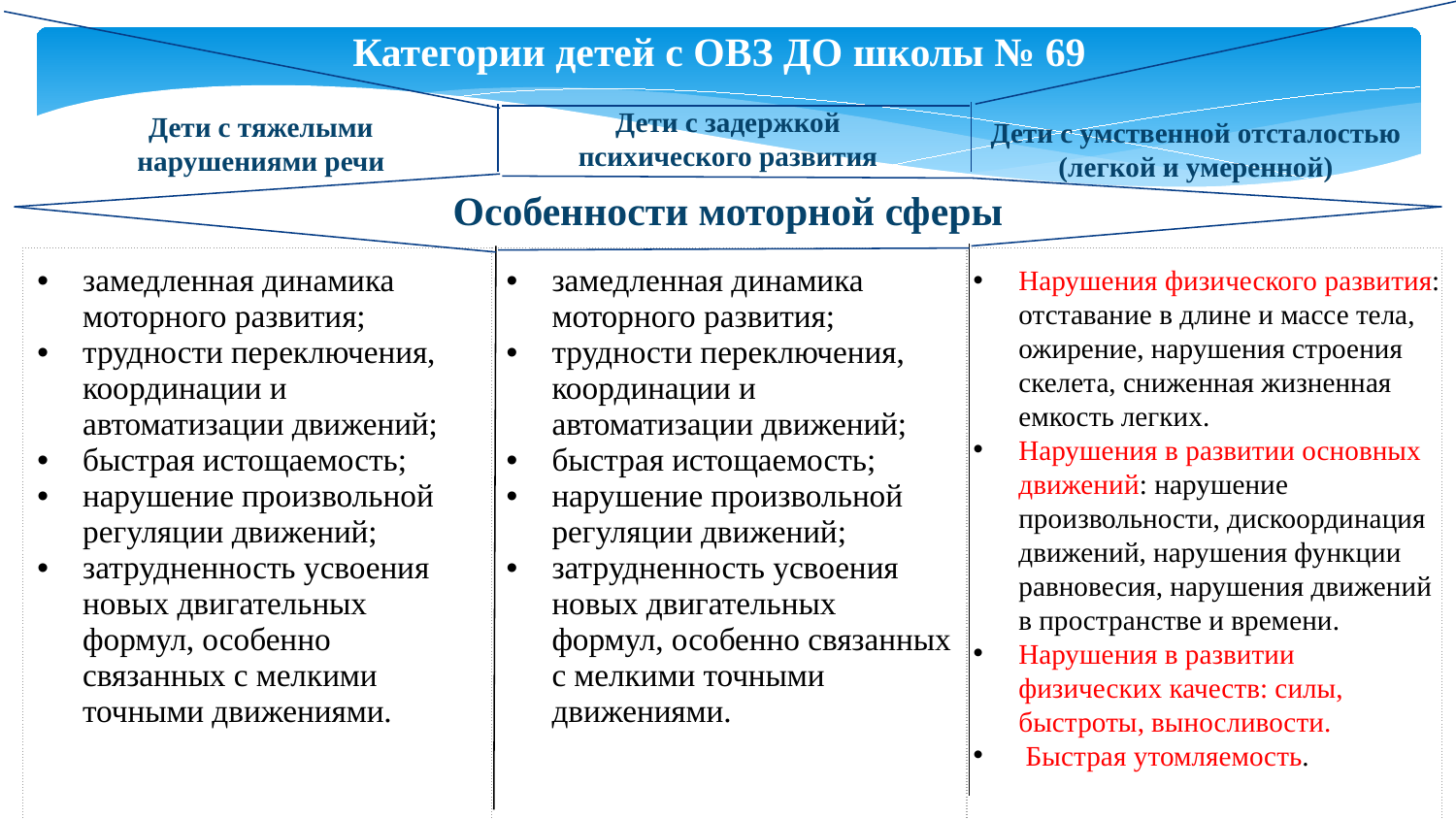

Категории детей с ОВЗ ДО школы № 69
Дети с задержкой психического развития
Дети с тяжелыми нарушениями речи
Дети с умственной отсталостью (легкой и умеренной)
Особенности моторной сферы
| замедленная динамика моторного развития; трудности переключения, координации и автоматизации движений; быстрая истощаемость; нарушение произвольной регуляции движений; затрудненность усвоения новых двигательных формул, особенно связанных с мелкими точными движениями. | замедленная динамика моторного развития; трудности переключения, координации и автоматизации движений; быстрая истощаемость; нарушение произвольной регуляции движений; затрудненность усвоения новых двигательных формул, особенно связанных с мелкими точными движениями. |  |
| --- | --- | --- |
Нарушения физического развития: отставание в длине и массе тела, ожирение, нарушения строения скелета, сниженная жизненная емкость легких.
Нарушения в развитии основных движений: нарушение произвольности, дискоординация движений, нарушения функции равновесия, нарушения движений в пространстве и времени.
Нарушения в развитии физических качеств: силы, быстроты, выносливости.
 Быстрая утомляемость.